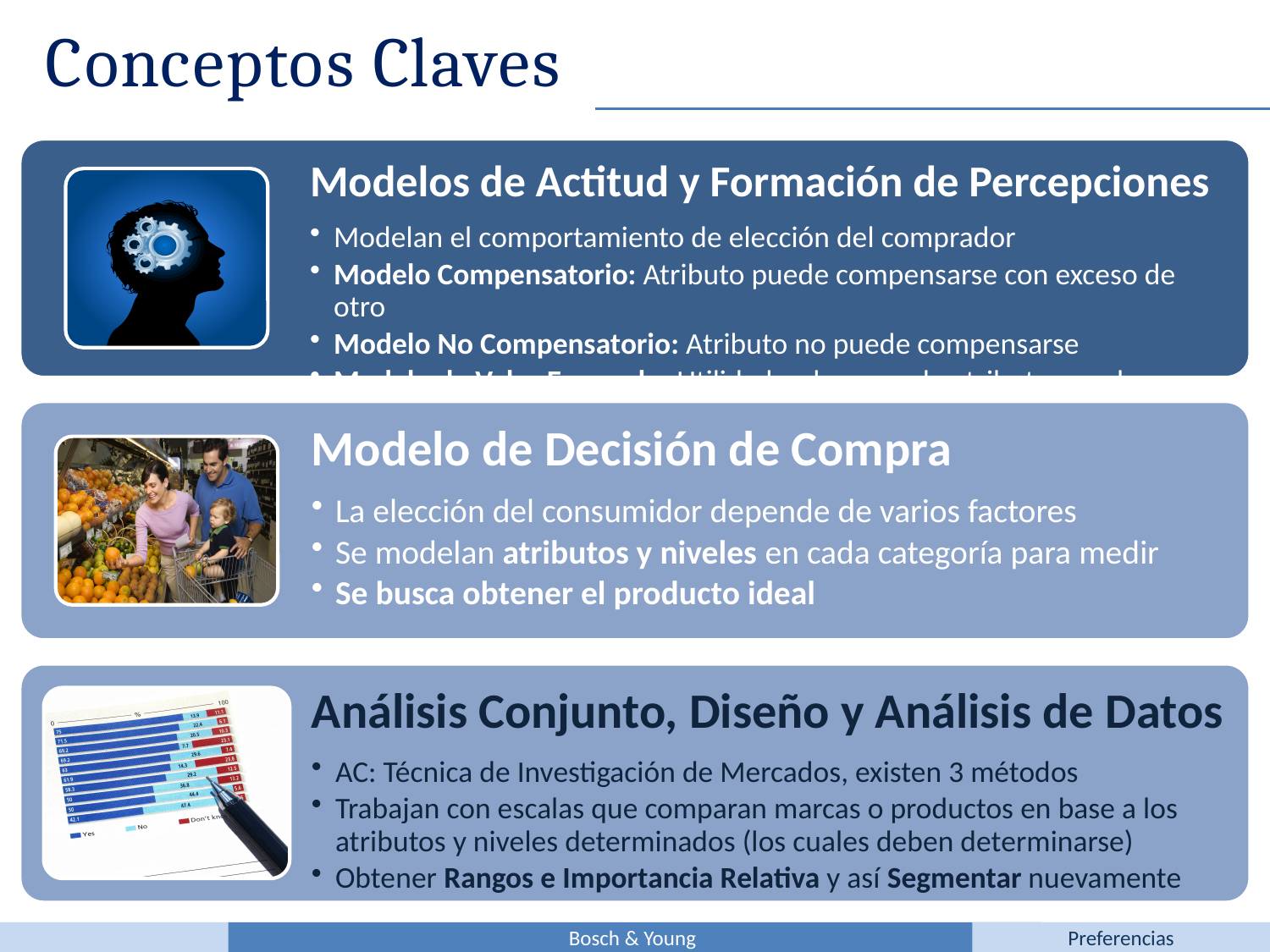

Conceptos Claves
Modelos de Actitud y Formación de Percepciones
Modelan el comportamiento de elección del comprador
Modelo Compensatorio: Atributo puede compensarse con exceso de otro
Modelo No Compensatorio: Atributo no puede compensarse
Modelo de Valor Esperado: Utilidad es la suma de atributos y valores

Modelo de Decisión de Compra
La elección del consumidor depende de varios factores
Se modelan atributos y niveles en cada categoría para medir
Se busca obtener el producto ideal

Análisis Conjunto, Diseño y Análisis de Datos
AC: Técnica de Investigación de Mercados, existen 3 métodos
Trabajan con escalas que comparan marcas o productos en base a los atributos y niveles determinados (los cuales deben determinarse)
Obtener Rangos e Importancia Relativa y así Segmentar nuevamente

Bosch & Young
Preferencias